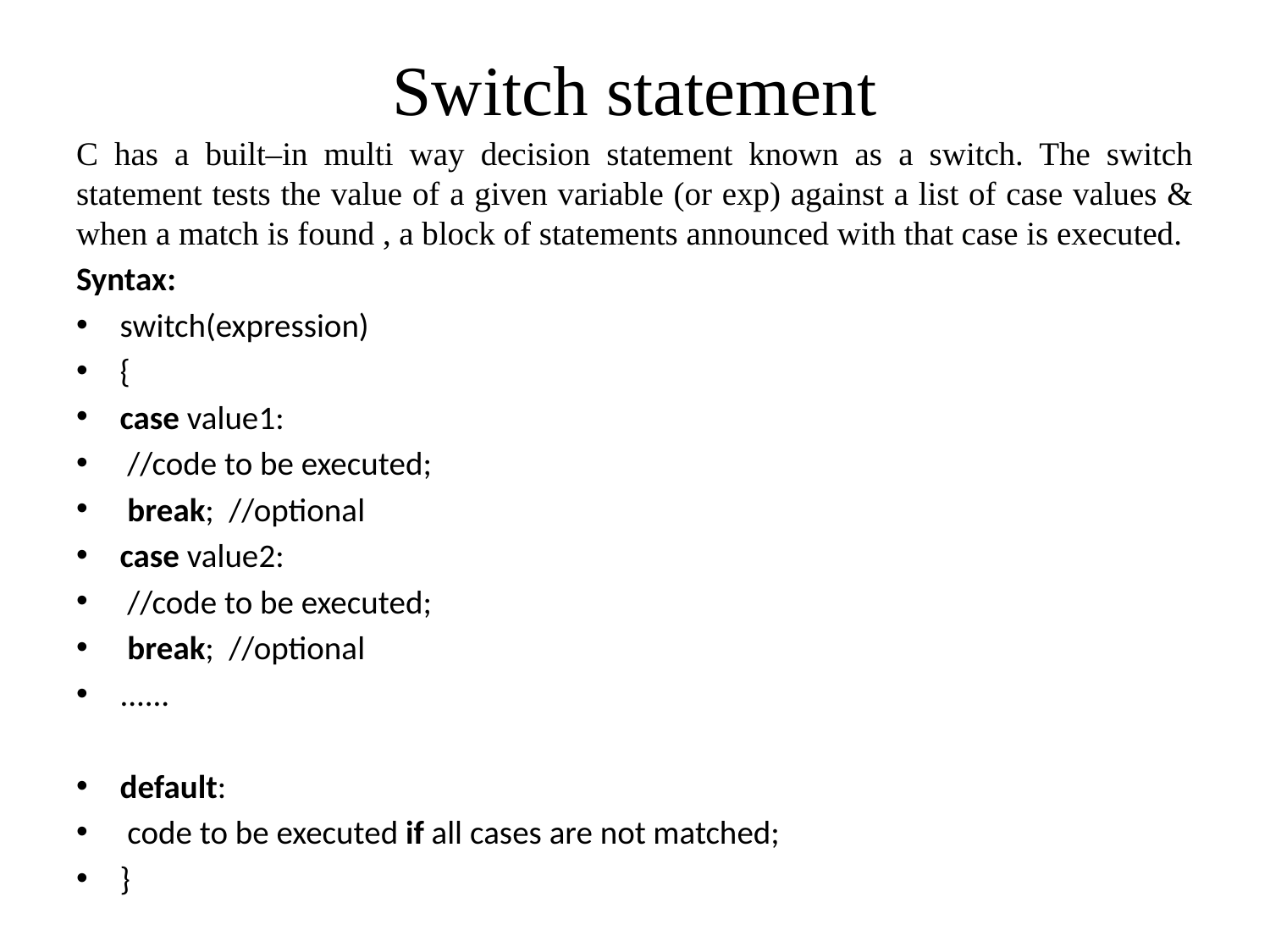

# Switch statement
C has a built–in multi way decision statement known as a switch. The switch statement tests the value of a given variable (or exp) against a list of case values & when a match is found , a block of statements announced with that case is executed.
Syntax:
switch(expression)
{
case value1:
 //code to be executed;
 break;  //optional
case value2:
 //code to be executed;
 break;  //optional
......

default:
 code to be executed if all cases are not matched;
}